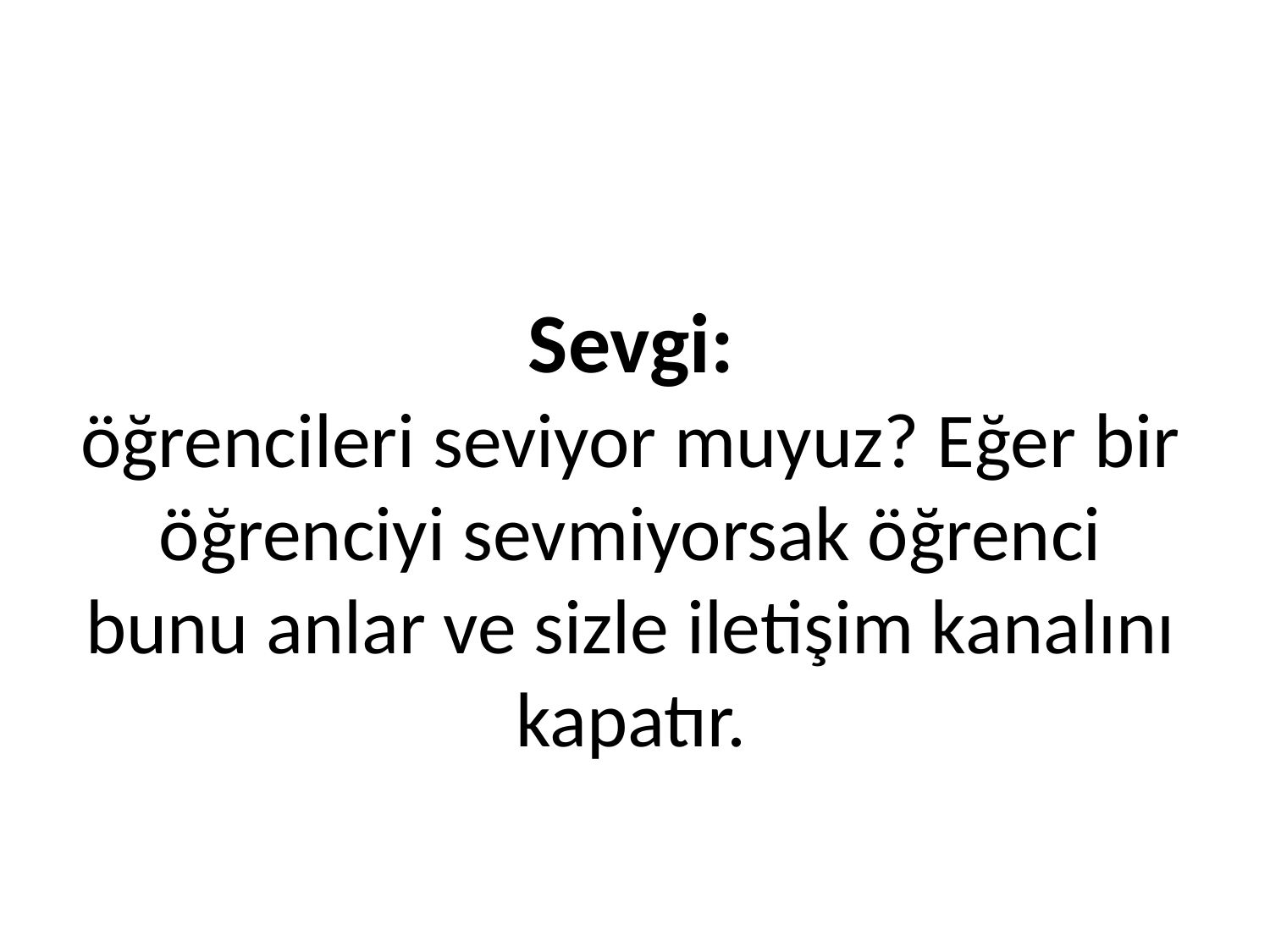

# Sevgi: öğrencileri seviyor muyuz? Eğer bir öğrenciyi sevmiyorsak öğrenci bunu anlar ve sizle iletişim kanalını kapatır.